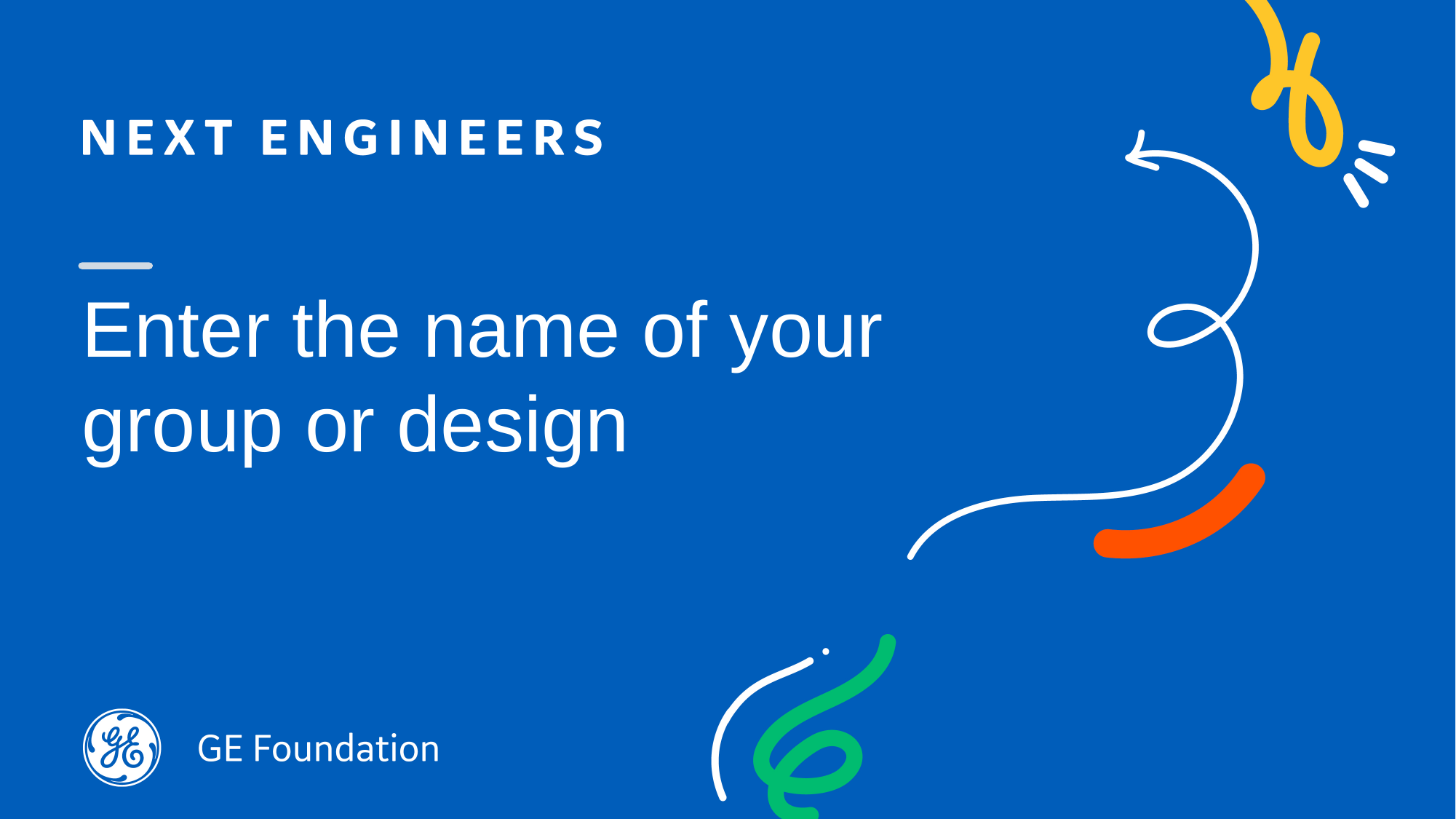

# Enter the name of your group or design